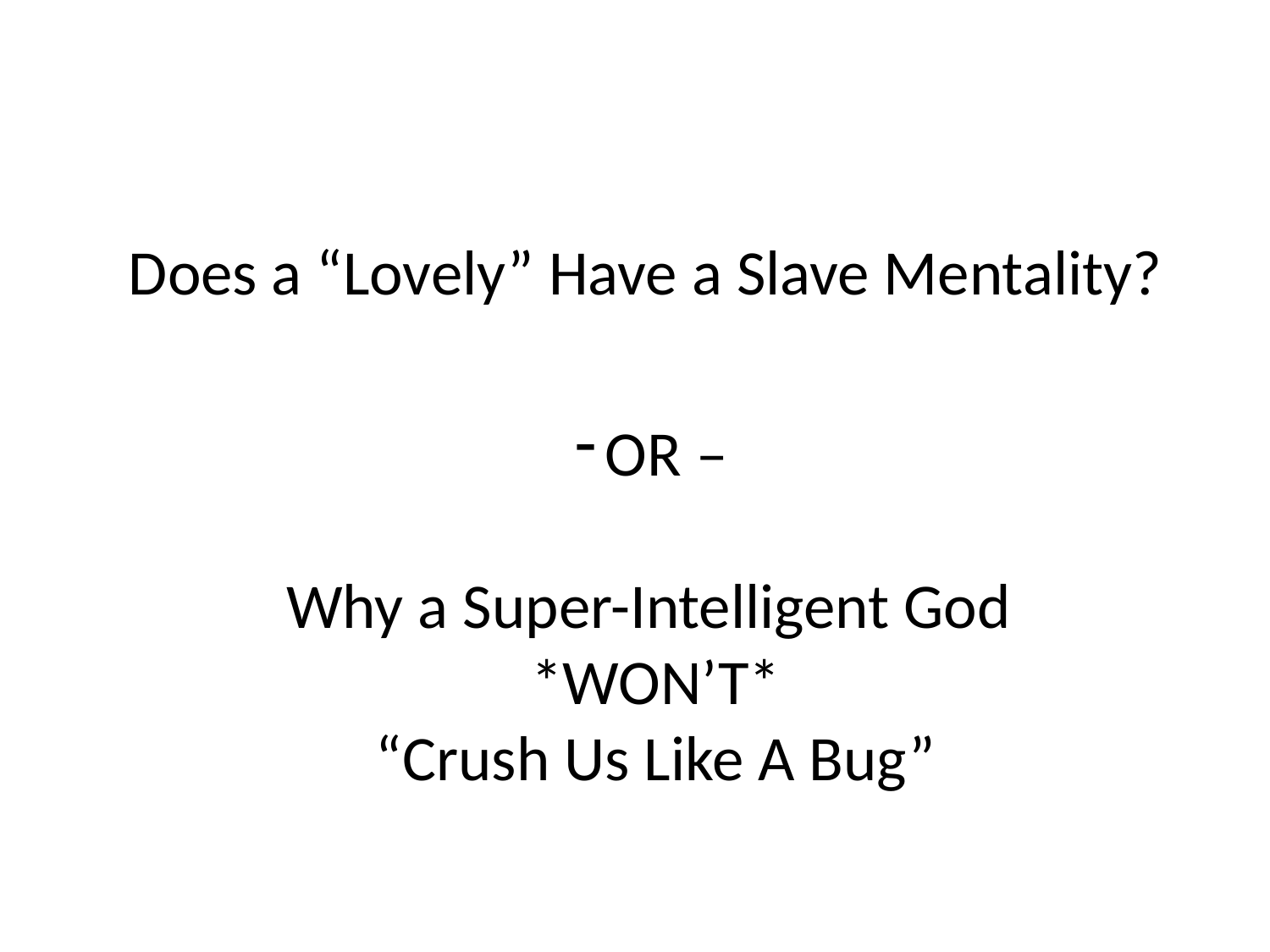

# Does a “Lovely” Have a Slave Mentality?
OR –

Why a Super-Intelligent God
*WON’T*
“Crush Us Like A Bug”